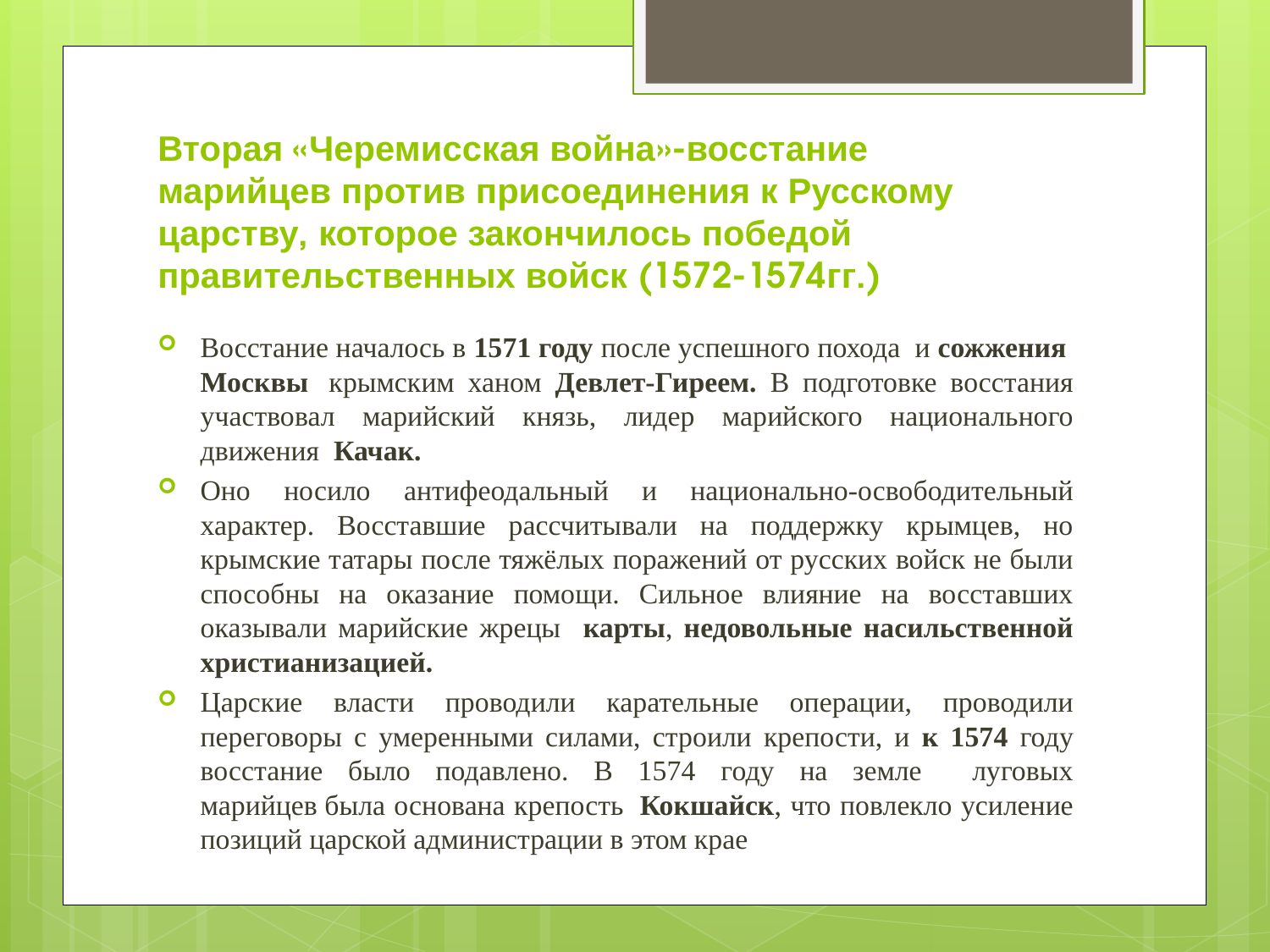

# Вторая «Черемисская война»-восстание марийцев против присоединения к Русскому царству, которое закончилось победой правительственных войск (1572-1574гг.)
Восстание началось в 1571 году после успешного похода  и сожжения  Москвы  крымским ханом Девлет-Гиреем. В подготовке восстания участвовал марийский князь, лидер марийского национального движения  Качак.
Оно носило антифеодальный и национально-освободительный характер. Восставшие рассчитывали на поддержку крымцев, но крымские татары после тяжёлых поражений от русских войск не были способны на оказание помощи. Сильное влияние на восставших оказывали марийские жрецы  карты, недовольные насильственной христианизацией.
Царские власти проводили карательные операции, проводили переговоры с умеренными силами, строили крепости, и к 1574 году восстание было подавлено. В 1574 году на земле  луговых марийцев была основана крепость  Кокшайск, что повлекло усиление позиций царской администрации в этом крае